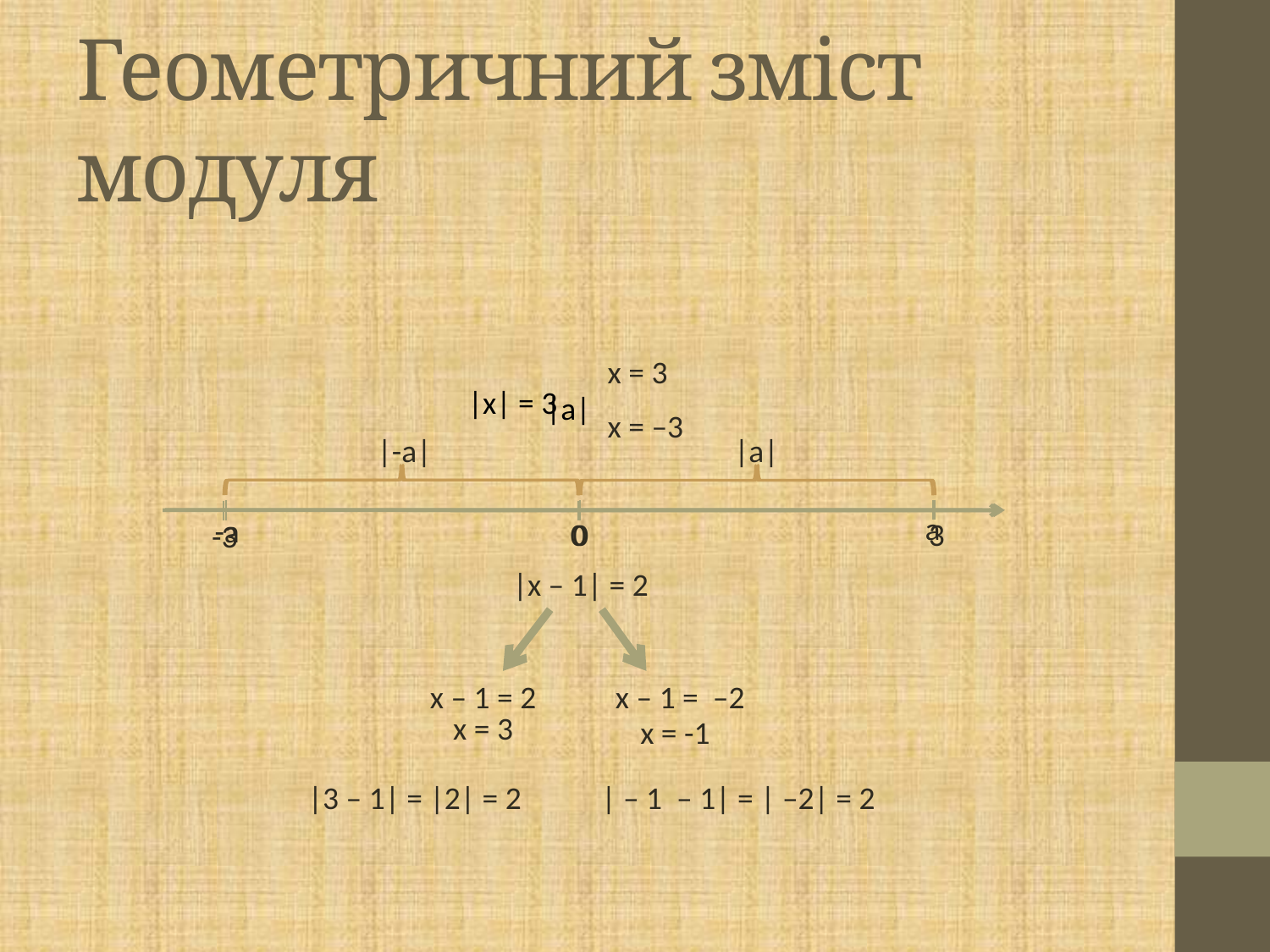

# Геометричний зміст модуля

x = 3
|x| = 3
|a|
x = –3
|-a|
|a|
a
-a
0
0
3
-3
|x – 1| = 2
x – 1 = 2
x – 1 =  –2
x = 3
x = -1
|3 – 1| = |2| = 2
| – 1  – 1| = | –2| = 2